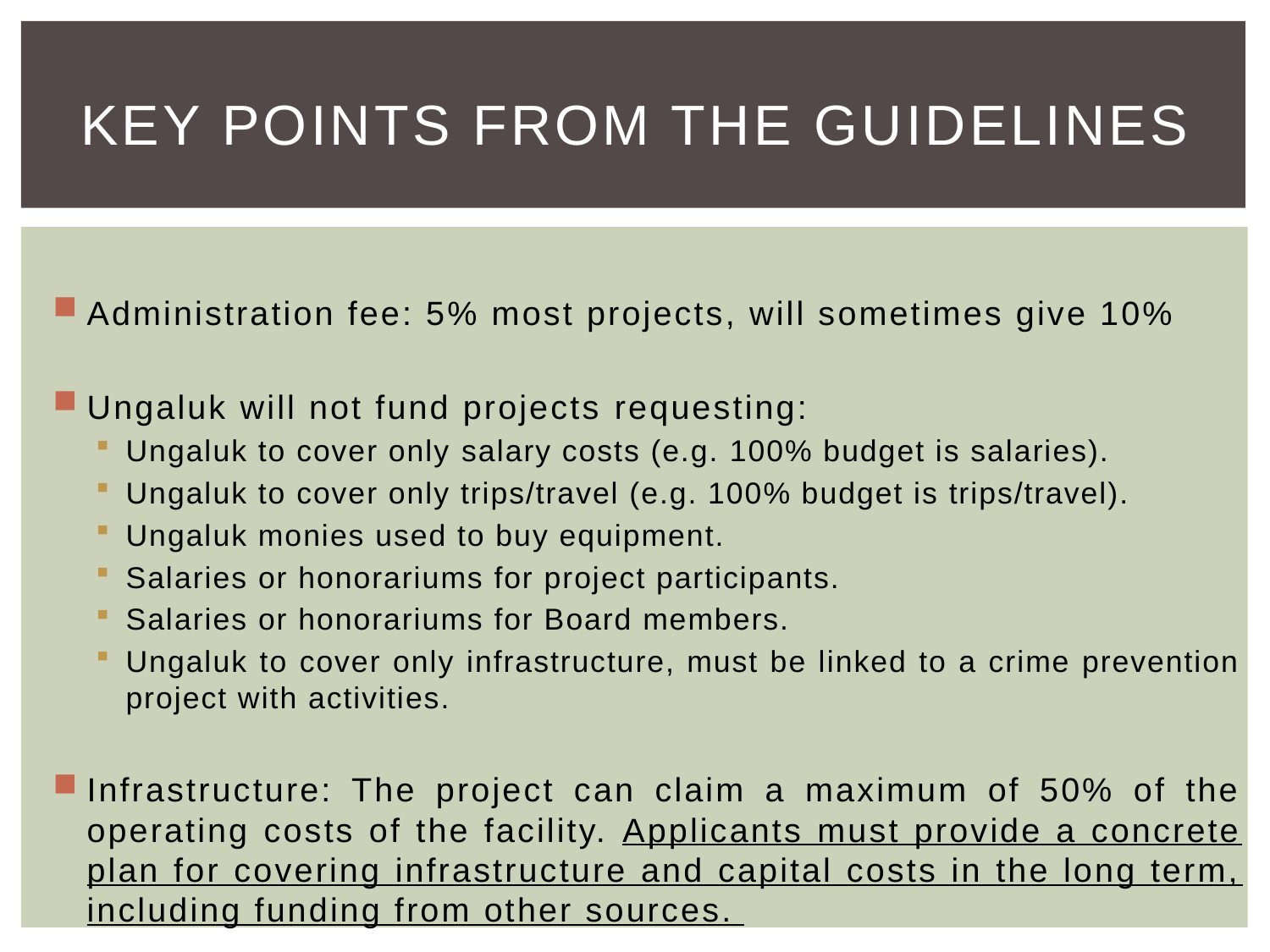

# Key points from the guidelines

Administration fee: 5% most projects, will sometimes give 10%

Ungaluk will not fund projects requesting:
Ungaluk to cover only salary costs (e.g. 100% budget is salaries).
Ungaluk to cover only trips/travel (e.g. 100% budget is trips/travel).
Ungaluk monies used to buy equipment.
Salaries or honorariums for project participants.
Salaries or honorariums for Board members.
Ungaluk to cover only infrastructure, must be linked to a crime prevention project with activities.

Infrastructure: The project can claim a maximum of 50% of the operating costs of the facility. Applicants must provide a concrete plan for covering infrastructure and capital costs in the long term, including funding from other sources.